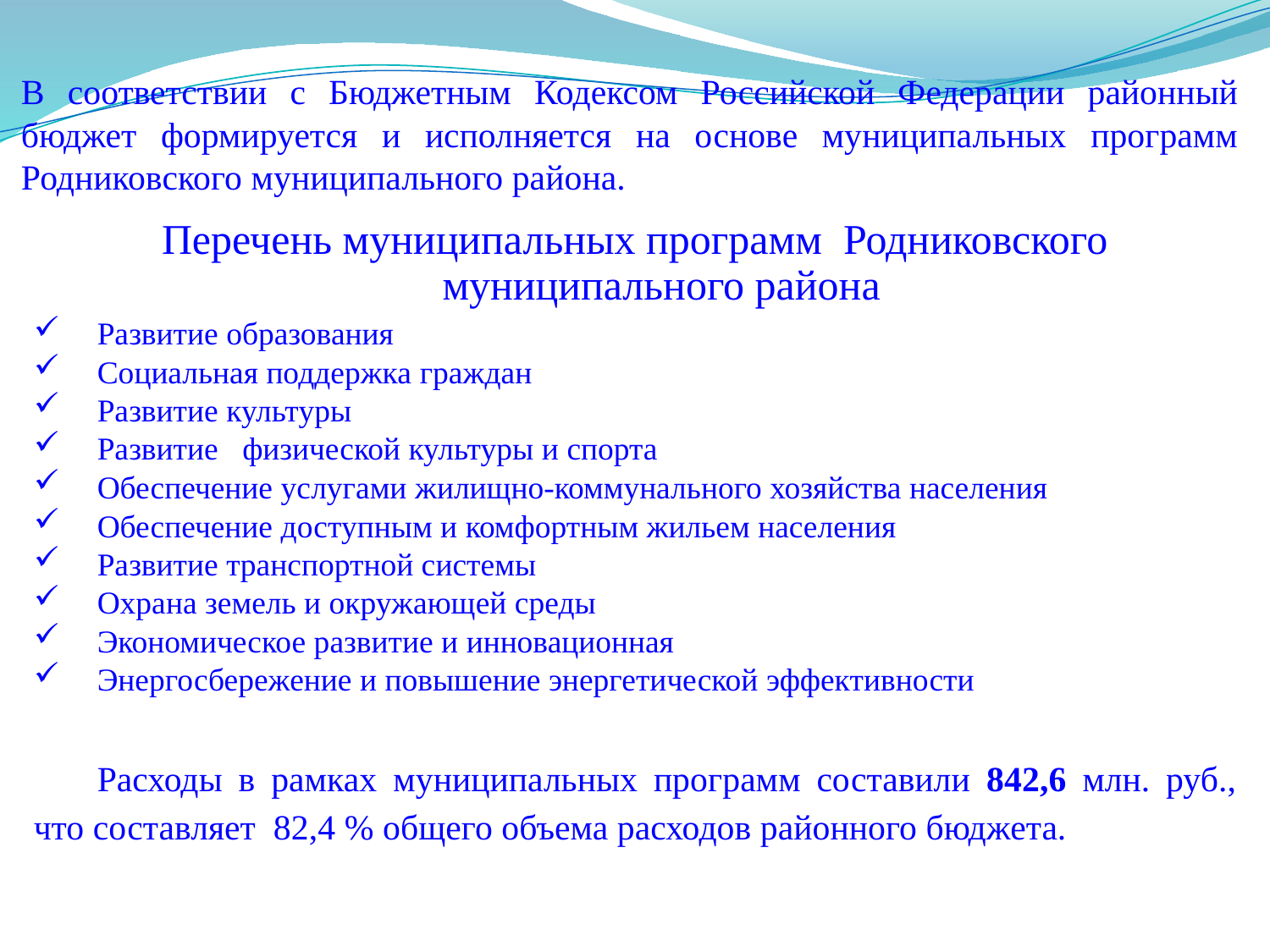

# В соответствии с Бюджетным Кодексом Российской Федерации районный бюджет формируется и исполняется на основе муниципальных программ Родниковского муниципального района.
Перечень муниципальных программ  Родниковского муниципального района
Развитие образования
Социальная поддержка граждан
Развитие культуры
Развитие   физической культуры и спорта
Обеспечение услугами жилищно-коммунального хозяйства населения
Обеспечение доступным и комфортным жильем населения
Развитие транспортной системы
Охрана земель и окружающей среды
Экономическое развитие и инновационная
Энергосбережение и повышение энергетической эффективности

Расходы в рамках муниципальных программ составили 842,6 млн. руб., что составляет  82,4 % общего объема расходов районного бюджета.